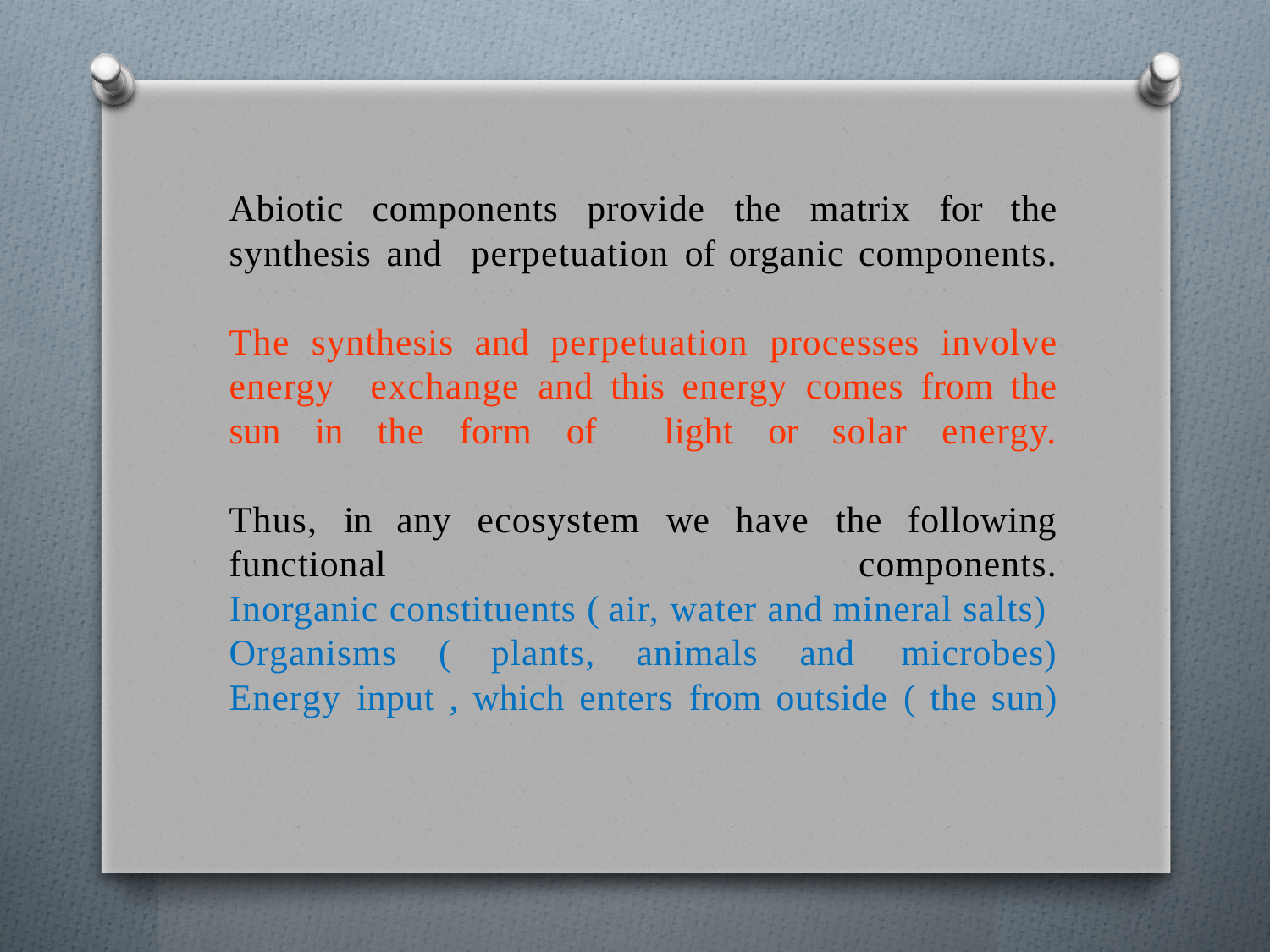

# Abiotic components provide the matrix for the synthesis and  perpetuation of organic components. The synthesis and perpetuation processes involve energy  exchange and this energy comes from the sun in the form of  light or solar energy. Thus, in any ecosystem we have the following functional  components. Inorganic constituents ( air, water and mineral salts)  Organisms ( plants, animals and microbes) Energy input , which enters from outside ( the sun)